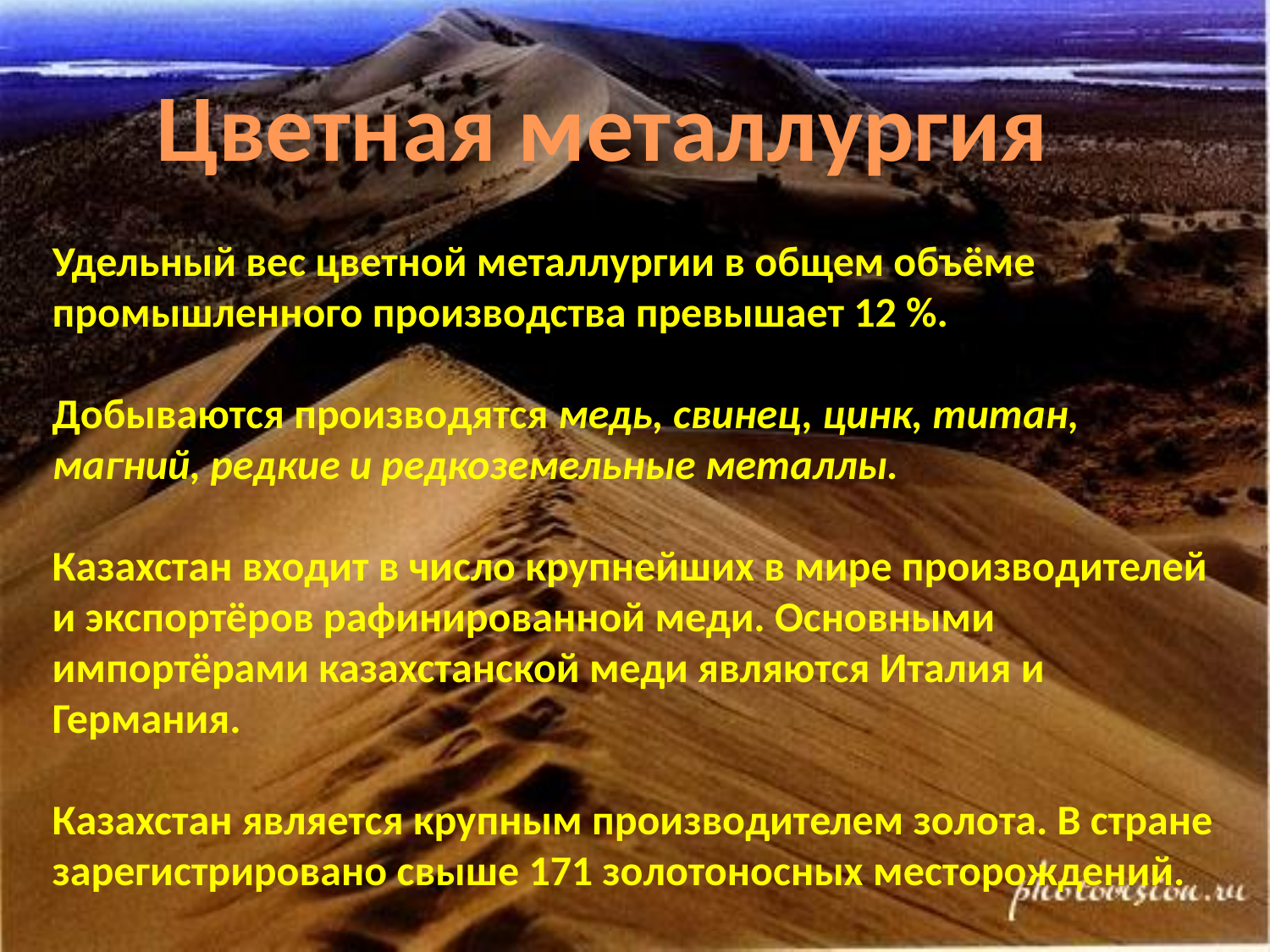

Цветная металлургия
Удельный вес цветной металлургии в общем объёме промышленного производства превышает 12 %.

Добываются производятся медь, свинец, цинк, титан, магний, редкие и редкоземельные металлы.

Казахстан входит в число крупнейших в мире производителей и экспортёров рафинированной меди. Основными импортёрами казахстанской меди являются Италия и Германия.

Казахстан является крупным производителем золота. В стране зарегистрировано свыше 171 золотоносных месторождений.